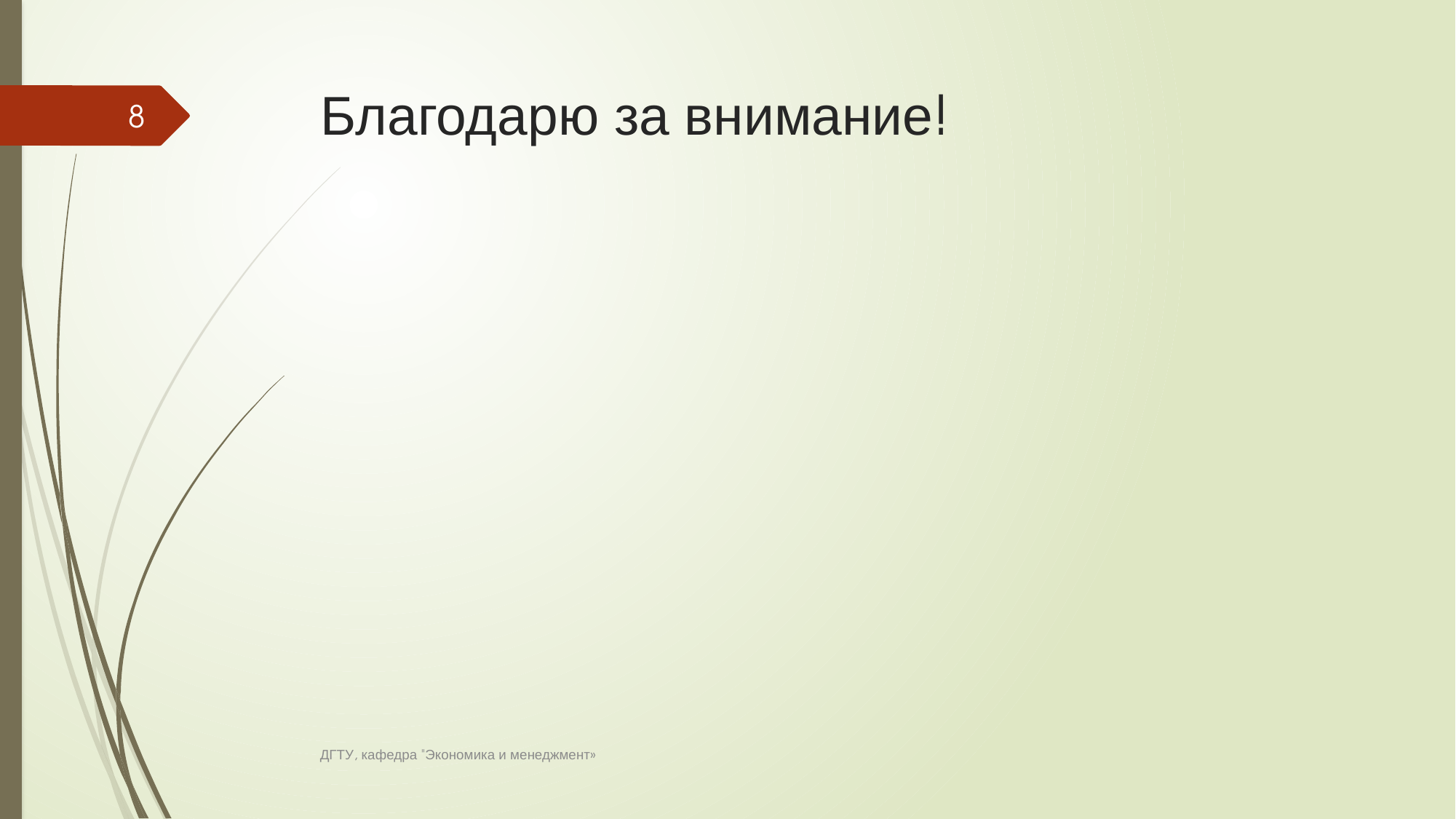

# Благодарю за внимание!
8
ДГТУ, кафедра "Экономика и менеджмент»